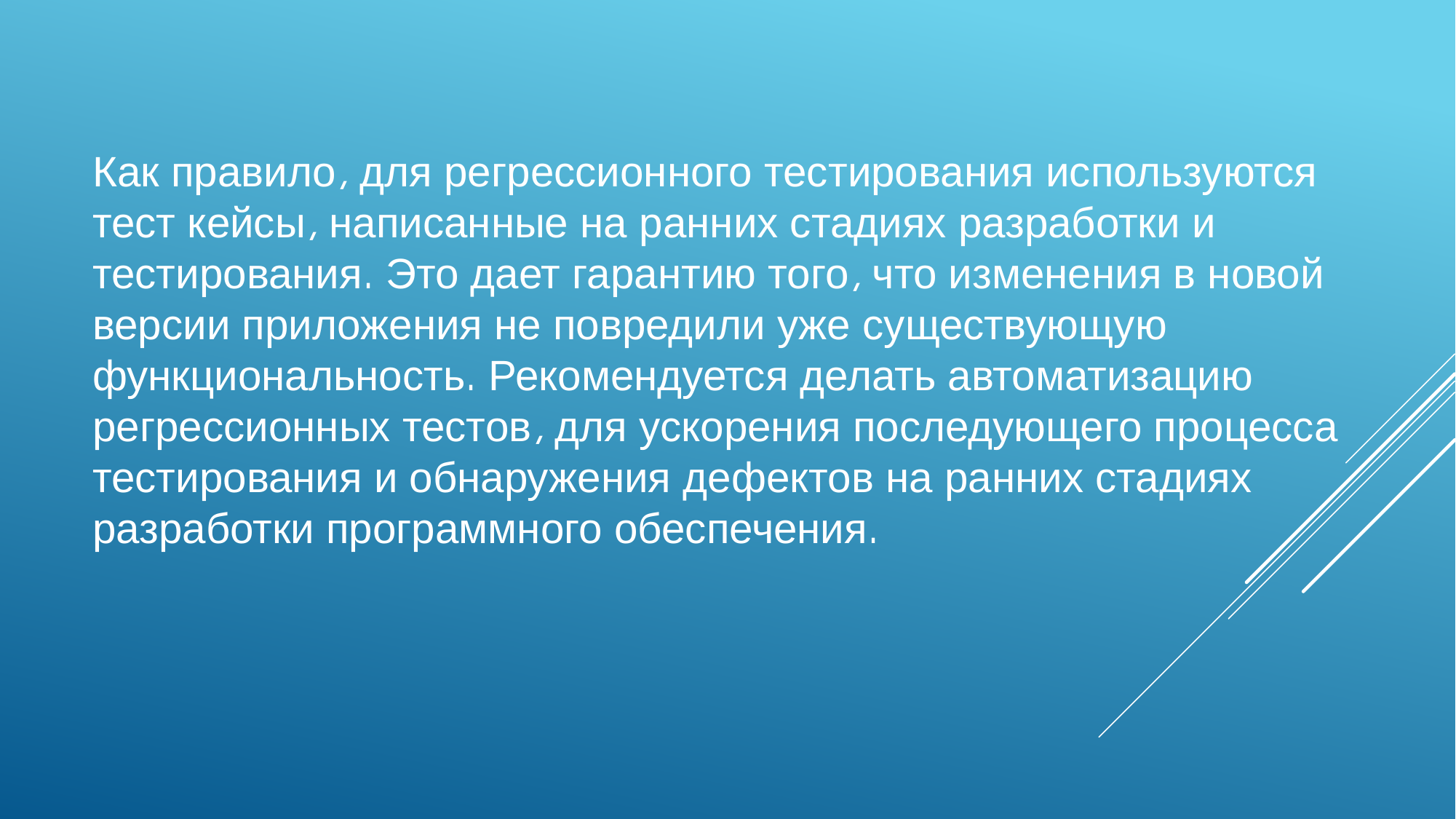

Как правило, для регрессионного тестирования используются тест кейсы, написанные на ранних стадиях разработки и тестирования. Это дает гарантию того, что изменения в новой версии приложения не повредили уже существующую функциональность. Рекомендуется делать автоматизацию регрессионных тестов, для ускорения последующего процесса тестирования и обнаружения дефектов на ранних стадиях разработки программного обеспечения.